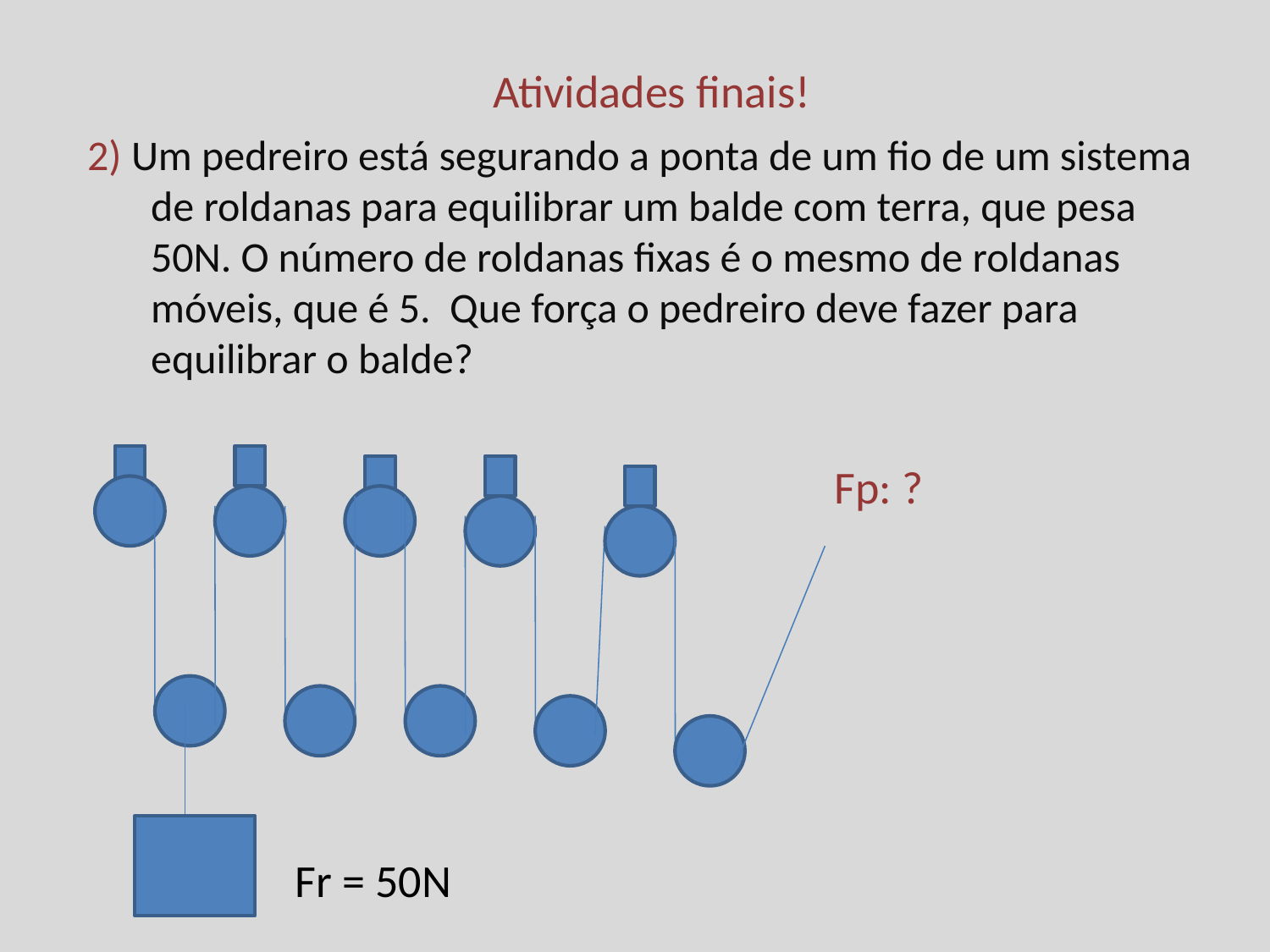

Atividades finais!
2) Um pedreiro está segurando a ponta de um fio de um sistema de roldanas para equilibrar um balde com terra, que pesa 50N. O número de roldanas fixas é o mesmo de roldanas móveis, que é 5.  Que força o pedreiro deve fazer para equilibrar o balde?

                                                                        Fp: ?

                    Fr = 50N

.